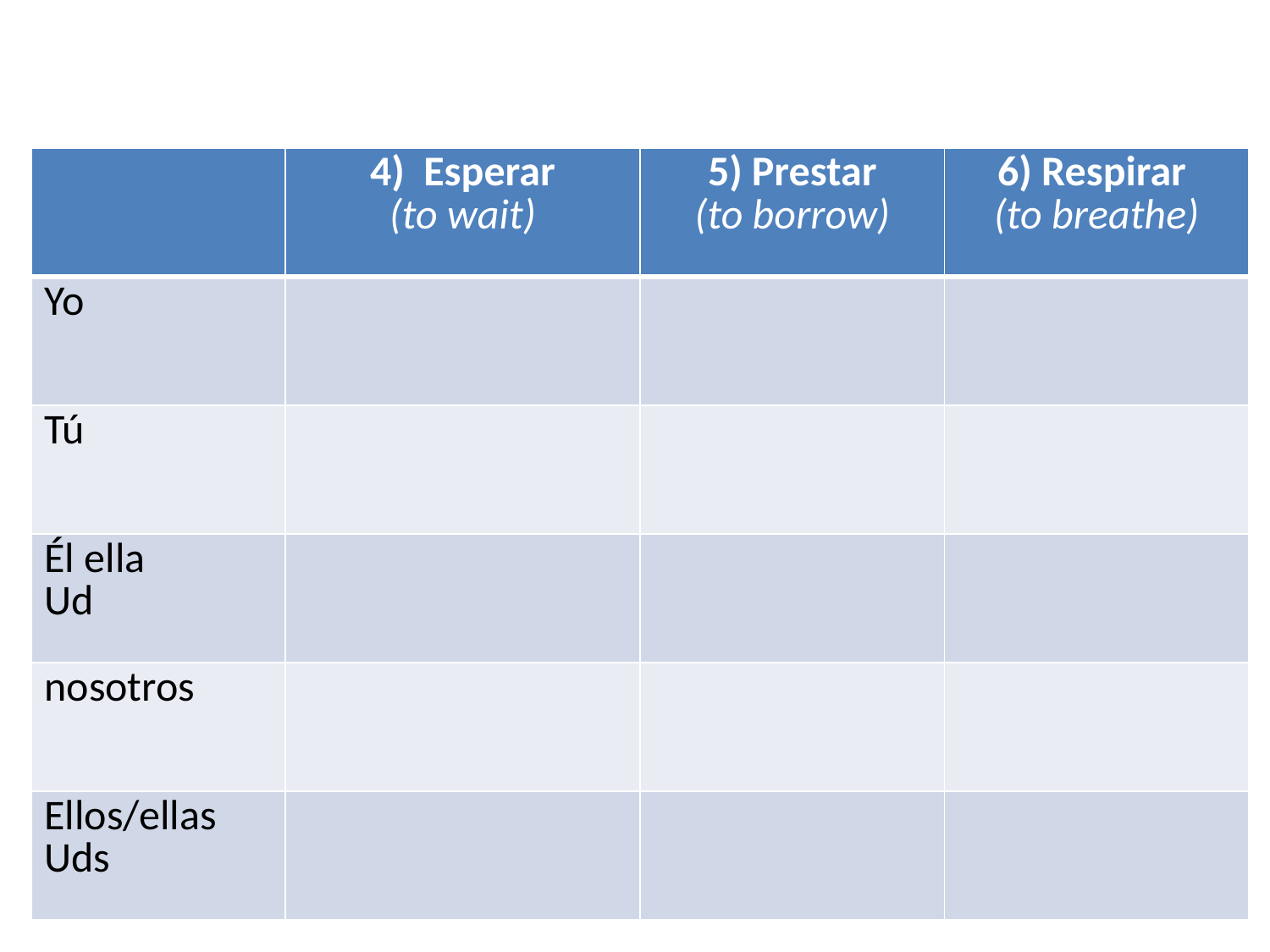

|  | 4) Esperar (to wait) | 5) Prestar (to borrow) | 6) Respirar (to breathe) |
| --- | --- | --- | --- |
| Yo |  |  |  |
| Tú |  |  |  |
| Él ella Ud |  |  |  |
| nosotros |  |  |  |
| Ellos/ellas Uds |  |  |  |